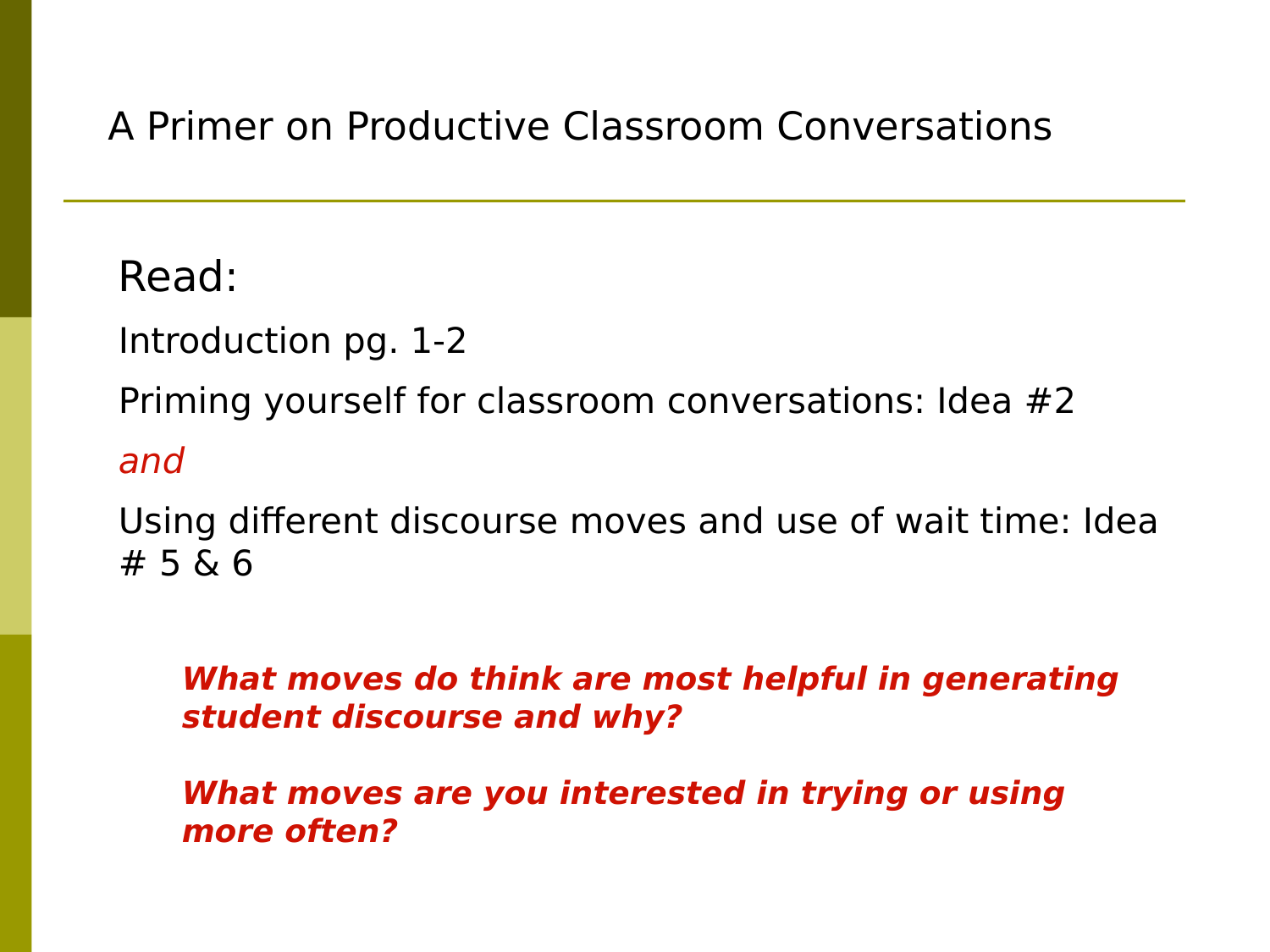

A Primer on Productive Classroom Conversations
Read:
Introduction pg. 1-2
Priming yourself for classroom conversations: Idea #2
and
Using different discourse moves and use of wait time: Idea # 5 & 6

What moves do think are most helpful in generating student discourse and why?

What moves are you interested in trying or using more often?